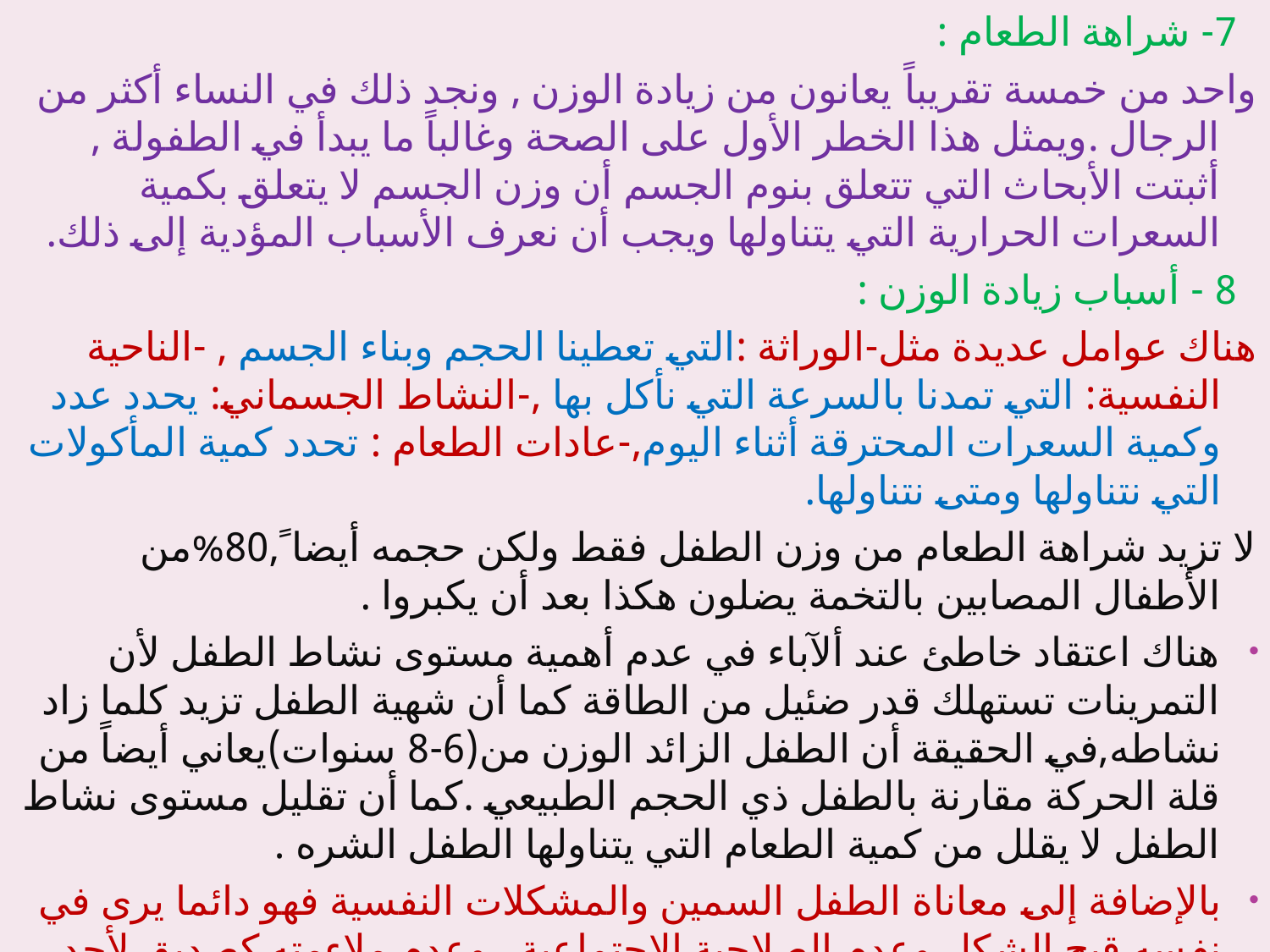

7- شراهة الطعام :
واحد من خمسة تقريباً يعانون من زيادة الوزن , ونجد ذلك في النساء أكثر من الرجال .ويمثل هذا الخطر الأول على الصحة وغالباً ما يبدأ في الطفولة , أثبتت الأبحاث التي تتعلق بنوم الجسم أن وزن الجسم لا يتعلق بكمية السعرات الحرارية التي يتناولها ويجب أن نعرف الأسباب المؤدية إلى ذلك.
  8 - أسباب زيادة الوزن :
هناك عوامل عديدة مثل-الوراثة :التي تعطينا الحجم وبناء الجسم , -الناحية النفسية: التي تمدنا بالسرعة التي نأكل بها ,-النشاط الجسماني: يحدد عدد وكمية السعرات المحترقة أثناء اليوم,-عادات الطعام : تحدد كمية المأكولات التي نتناولها ومتى نتناولها.
لا تزيد شراهة الطعام من وزن الطفل فقط ولكن حجمه أيضا ً,80%من الأطفال المصابين بالتخمة يضلون هكذا بعد أن يكبروا .
هناك اعتقاد خاطئ عند ألآباء في عدم أهمية مستوى نشاط الطفل لأن التمرينات تستهلك قدر ضئيل من الطاقة كما أن شهية الطفل تزيد كلما زاد نشاطه,في الحقيقة أن الطفل الزائد الوزن من(6-8 سنوات)يعاني أيضاً من قلة الحركة مقارنة بالطفل ذي الحجم الطبيعي .كما أن تقليل مستوى نشاط الطفل لا يقلل من كمية الطعام التي يتناولها الطفل الشره .
بالإضافة إلى معاناة الطفل السمين والمشكلات النفسية فهو دائما يرى في نفسه قبح الشكل وعدم الصلاحية الاجتماعية , وعدم ملاءمته كصديق لأحد.